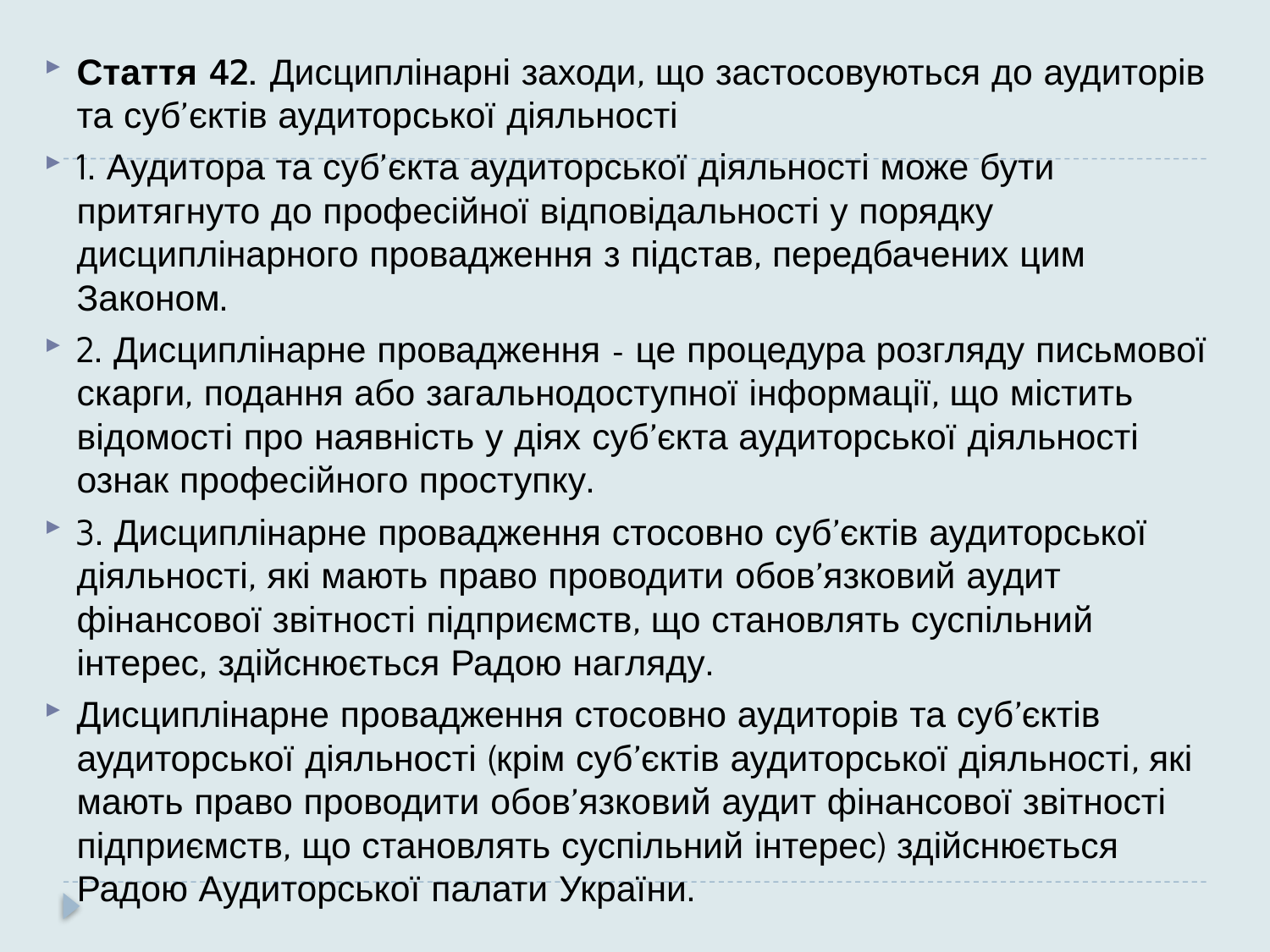

Стаття 42. Дисциплінарні заходи, що застосовуються до аудиторів та суб’єктів аудиторської діяльності
1. Аудитора та суб’єкта аудиторської діяльності може бути притягнуто до професійної відповідальності у порядку дисциплінарного провадження з підстав, передбачених цим Законом.
2. Дисциплінарне провадження - це процедура розгляду письмової скарги, подання або загальнодоступної інформації, що містить відомості про наявність у діях суб’єкта аудиторської діяльності ознак професійного проступку.
3. Дисциплінарне провадження стосовно суб’єктів аудиторської діяльності, які мають право проводити обов’язковий аудит фінансової звітності підприємств, що становлять суспільний інтерес, здійснюється Радою нагляду.
Дисциплінарне провадження стосовно аудиторів та суб’єктів аудиторської діяльності (крім суб’єктів аудиторської діяльності, які мають право проводити обов’язковий аудит фінансової звітності підприємств, що становлять суспільний інтерес) здійснюється Радою Аудиторської палати України.